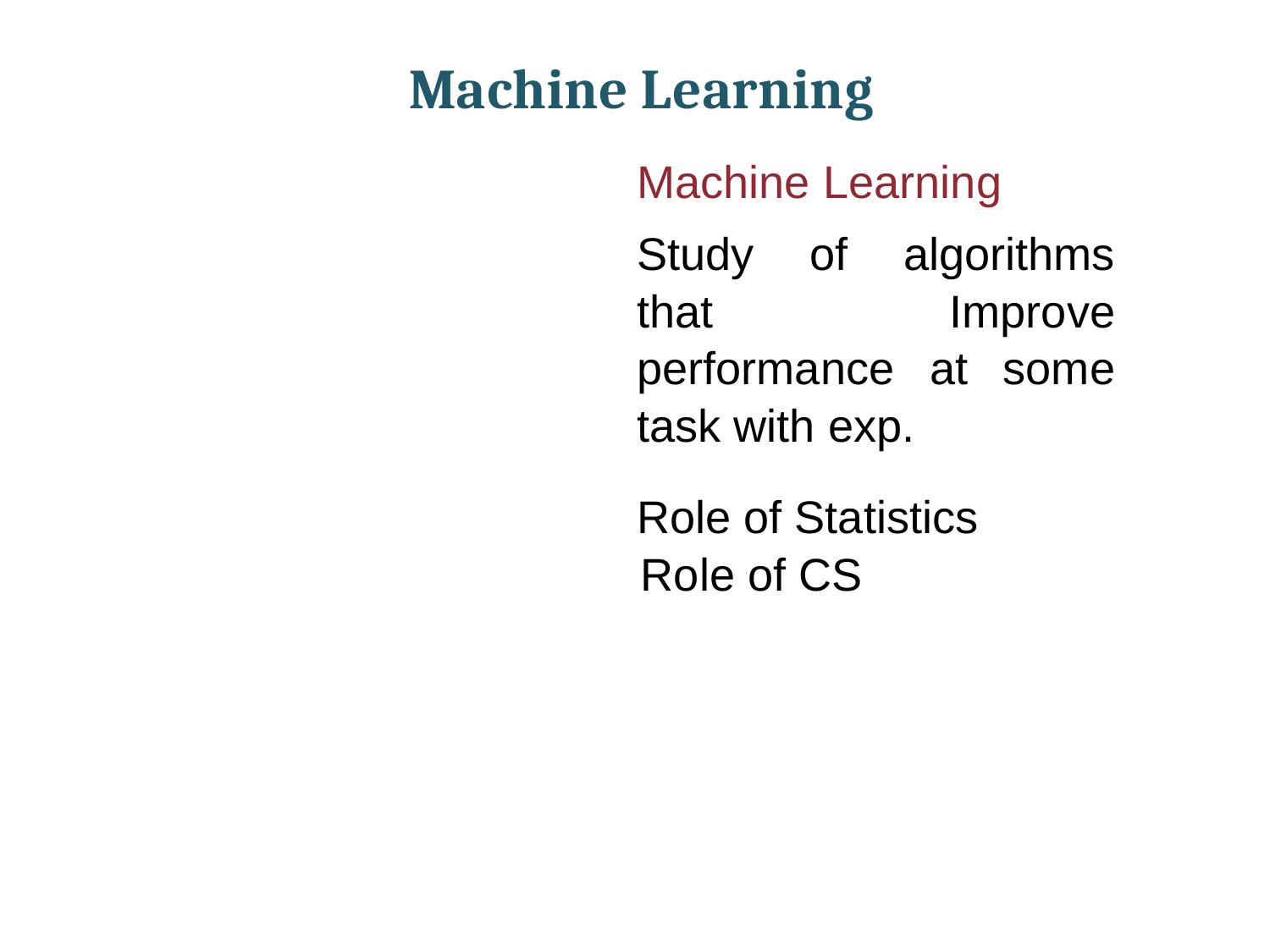

Machine Learning
Machine Learning
Study of algorithms that Improve performance at some task with exp.
Role of Statistics
Role of CS